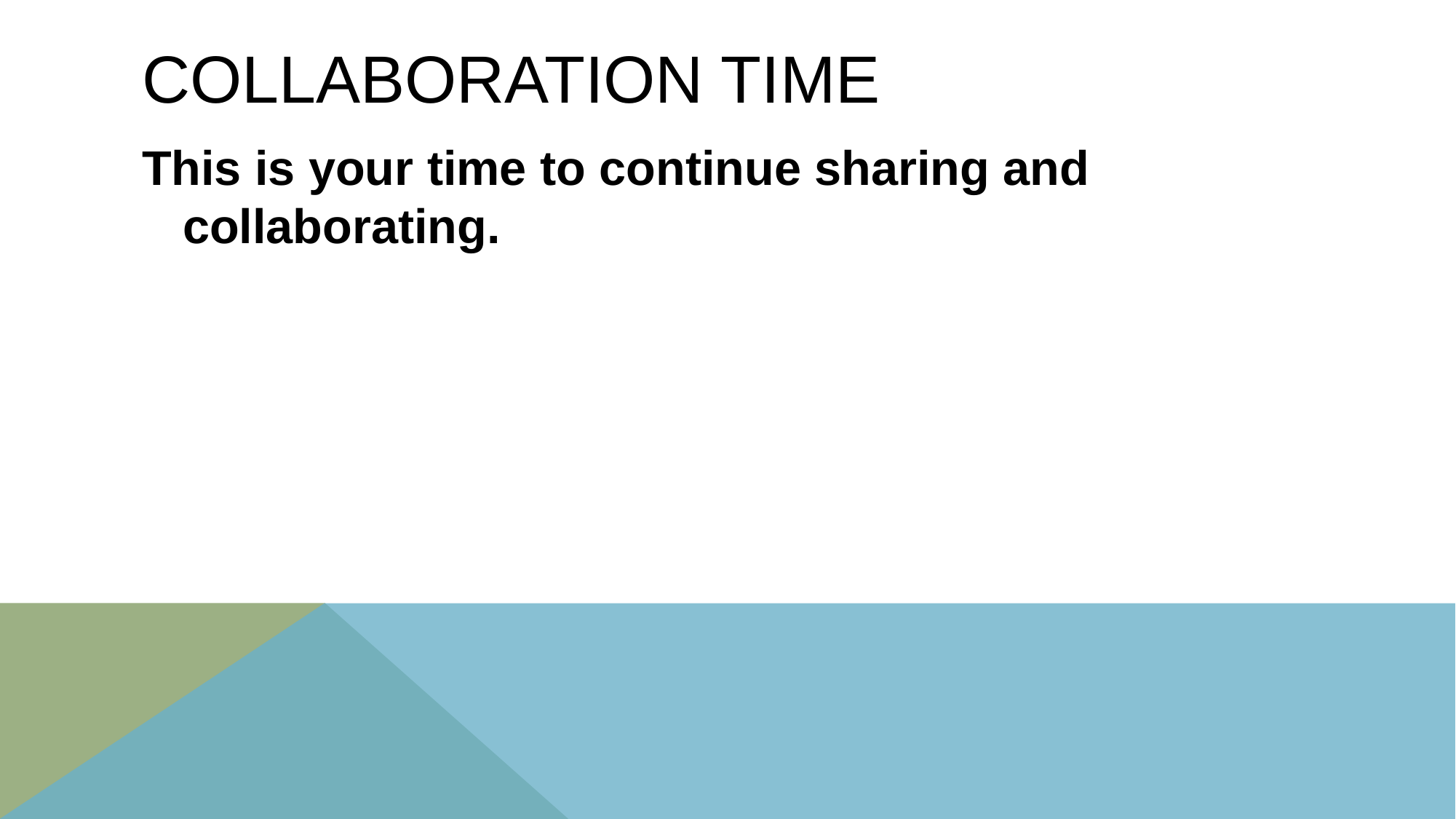

# Collaboration Time
This is your time to continue sharing and collaborating.